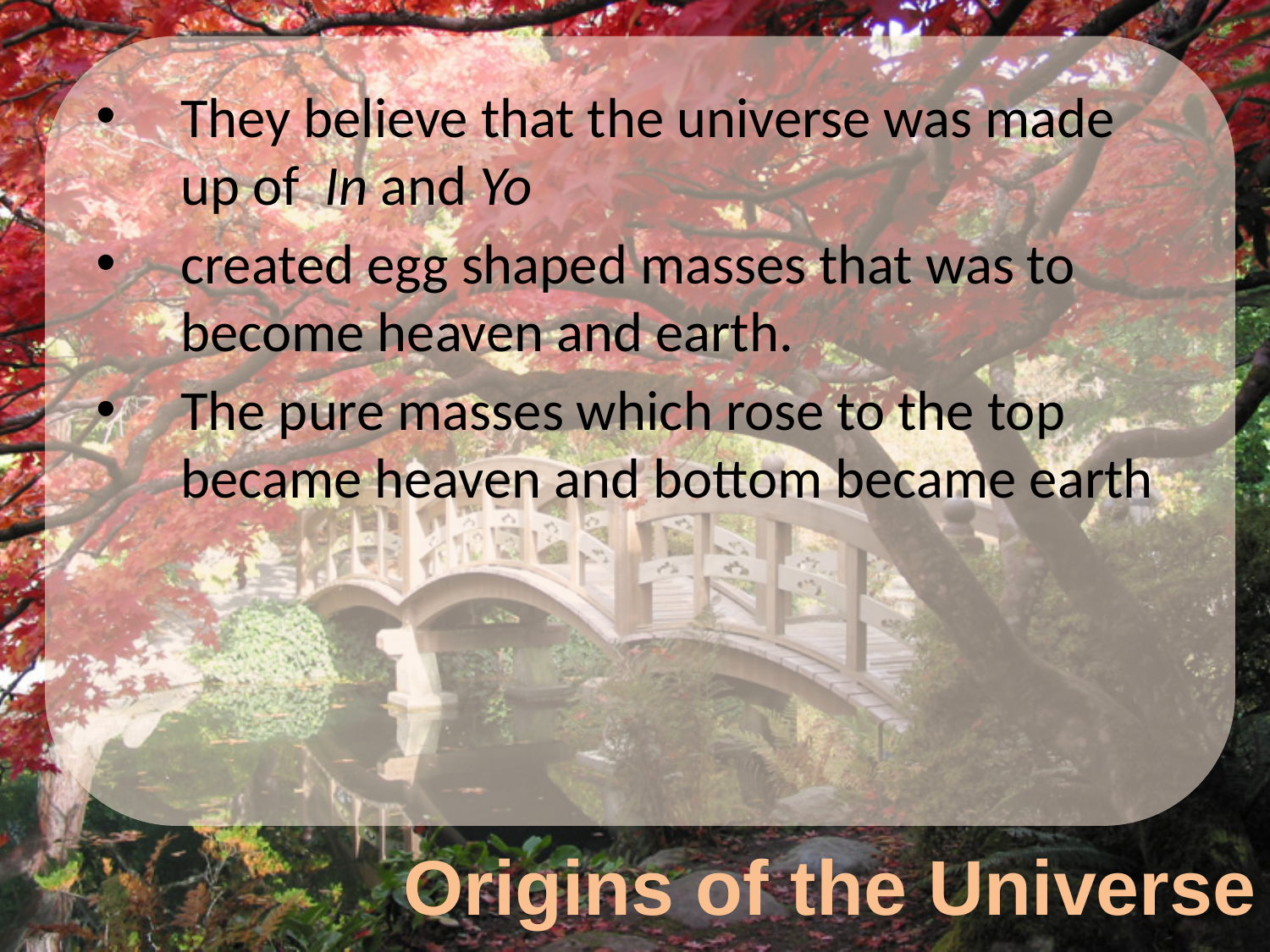

They believe that the universe was made up of  In and Yo
created egg shaped masses that was to become heaven and earth.
The pure masses which rose to the top became heaven and bottom became earth
# Origins of the Universe